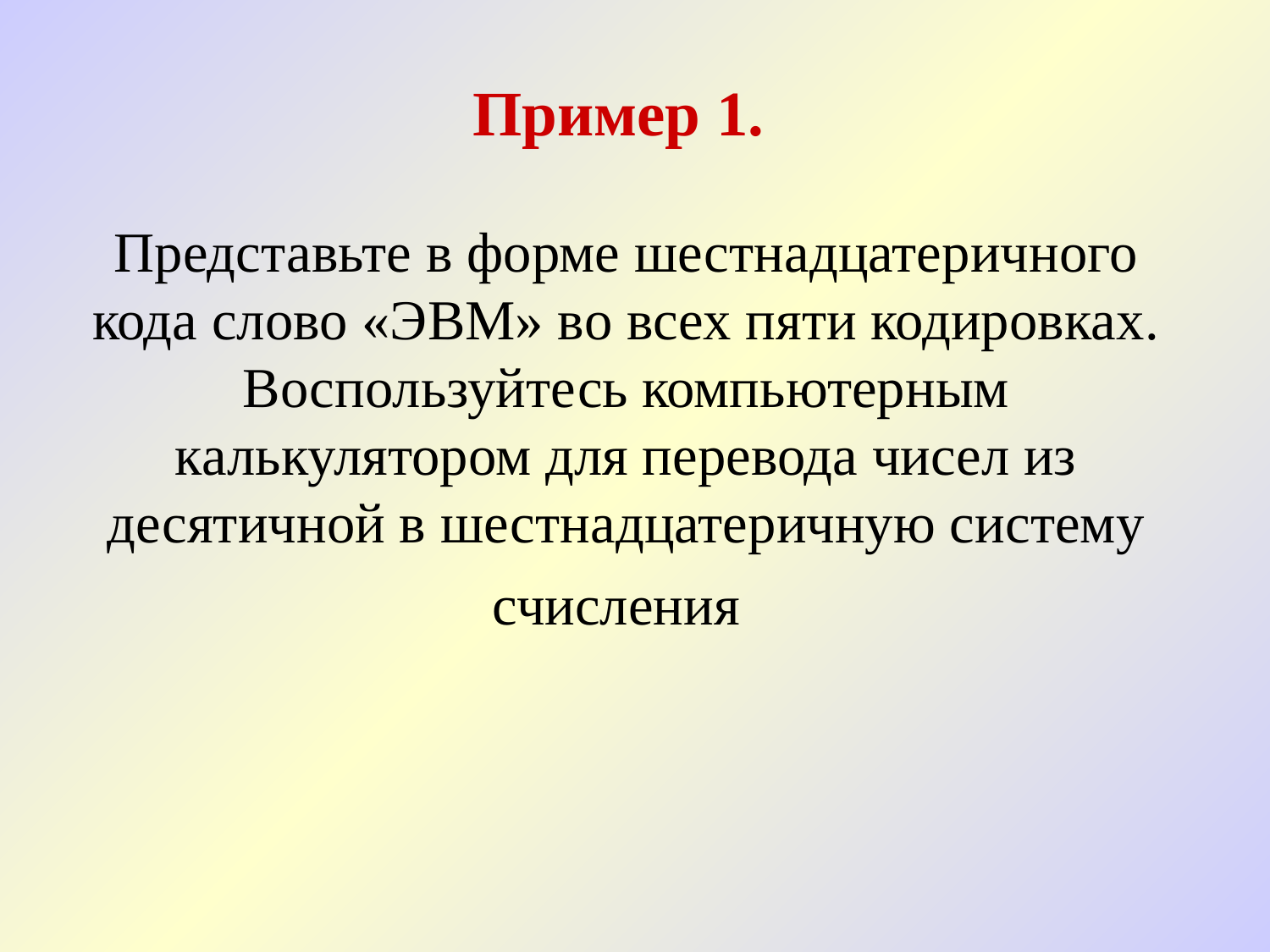

# Пример 1. Представьте в форме шестнадцатеричного кода слово «ЭВМ» во всех пяти кодировках. Воспользуйтесь компьютерным калькулятором для перевода чисел из десятичной в шестнадцатеричную систему счисления